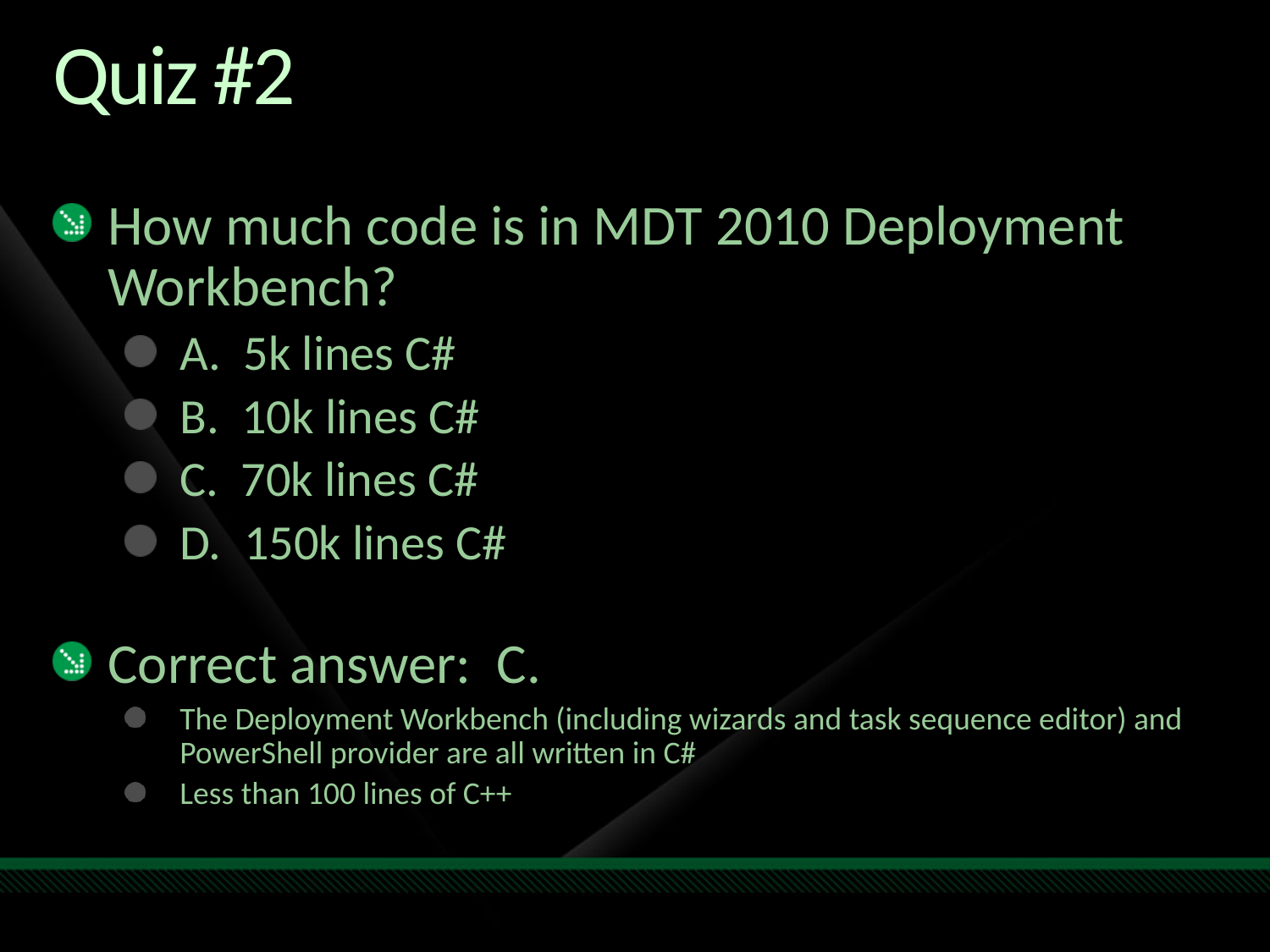

# Quiz #2
How much code is in MDT 2010 Deployment Workbench?
A.  5k lines C#
B.  10k lines C#
C.  70k lines C#
D.  150k lines C#
Correct answer:  C.
The Deployment Workbench (including wizards and task sequence editor) and PowerShell provider are all written in C#
Less than 100 lines of C++